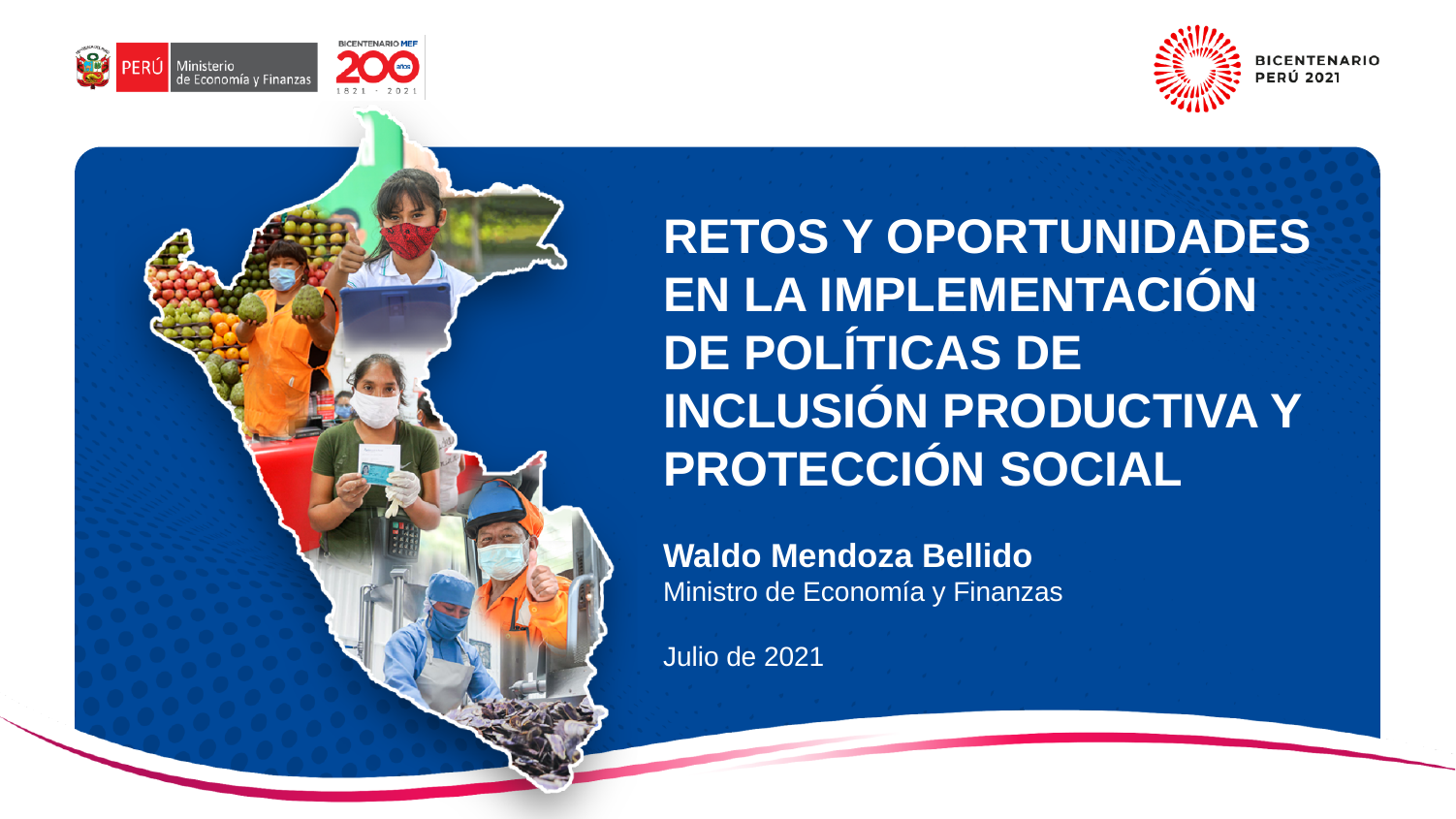

RETOS Y OPORTUNIDADES EN LA IMPLEMENTACIÓN DE POLÍTICAS DE INCLUSIÓN PRODUCTIVA Y PROTECCIÓN SOCIAL
Waldo Mendoza Bellido
Ministro de Economía y Finanzas

Julio de 2021